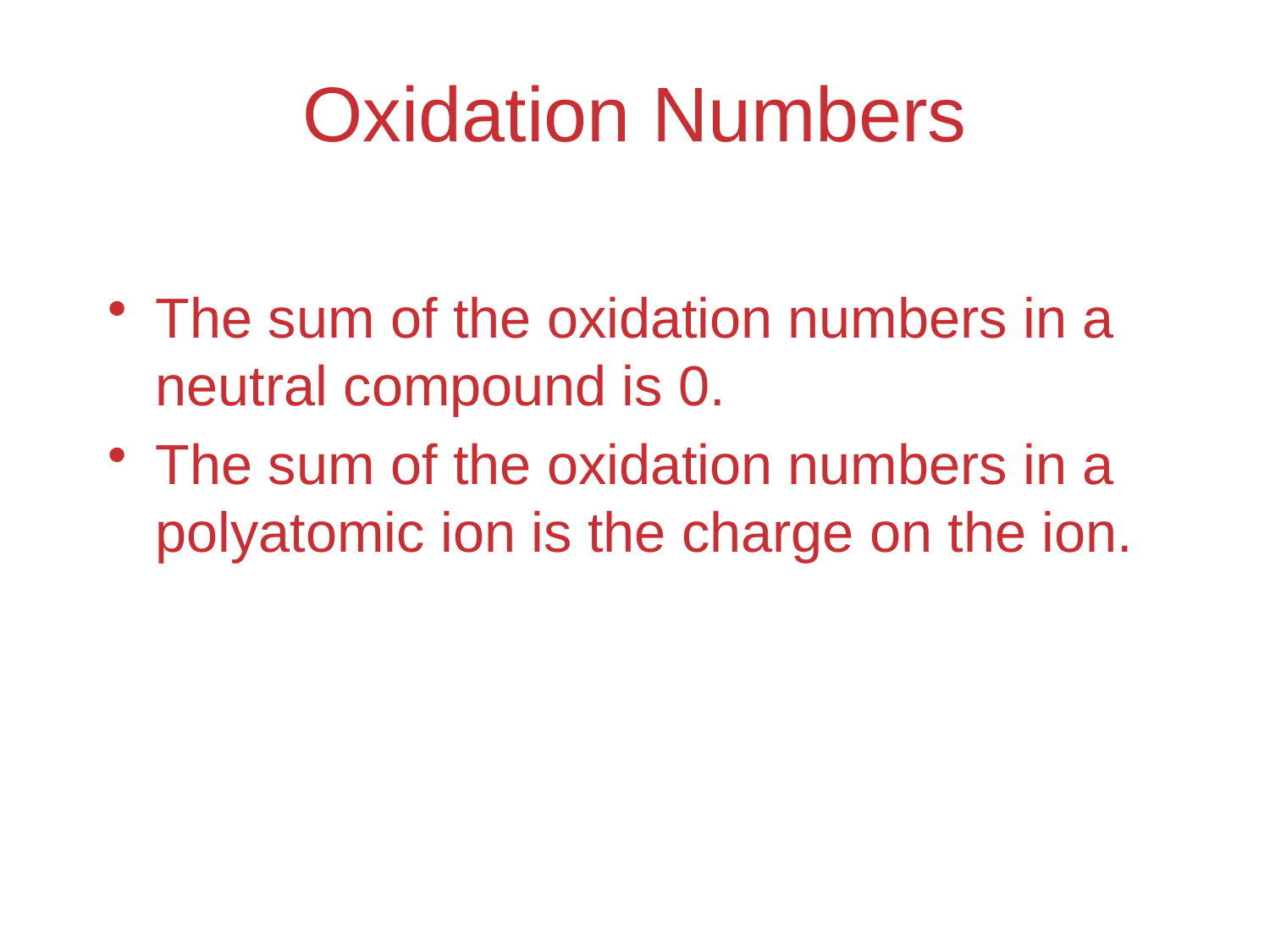

# Oxidation Numbers
The sum of the oxidation numbers in a neutral compound is 0.
The sum of the oxidation numbers in a polyatomic ion is the charge on the ion.